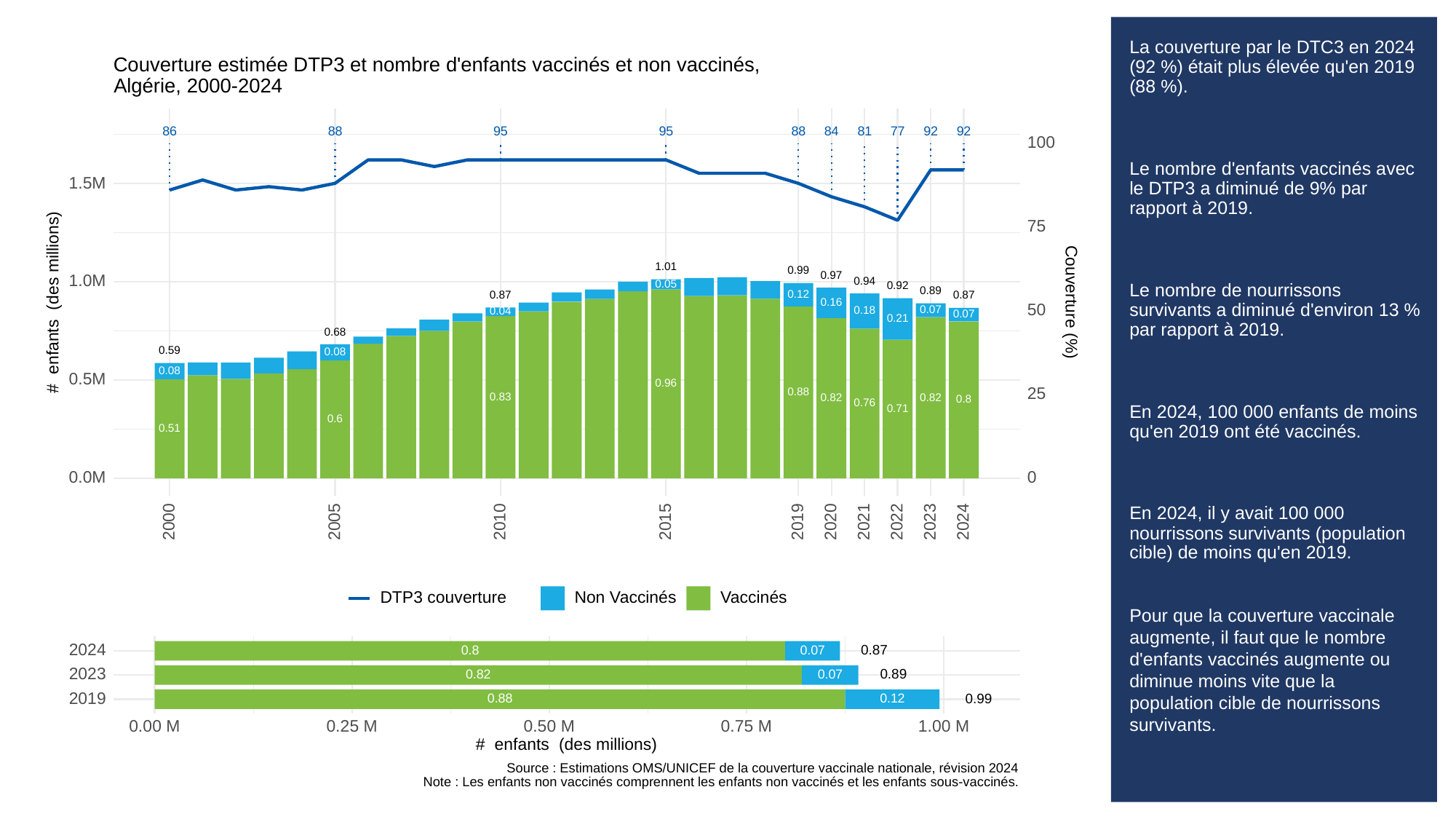

# La couverture par le DTC3 en 2024 (92 %) était plus élevée qu'en 2019 (88 %).

Le nombre d'enfants vaccinés avec le DTP3 a diminué de 9% par rapport à 2019.

Le nombre de nourrissons survivants a diminué d'environ 13 % par rapport à 2019.

En 2024, 100 000 enfants de moins qu'en 2019 ont été vaccinés.

En 2024, il y avait 100 000 nourrissons survivants (population cible) de moins qu'en 2019.

Pour que la couverture vaccinale augmente, il faut que le nombre d'enfants vaccinés augmente ou diminue moins vite que la population cible de nourrissons survivants.

Couverture estimée DTP3 et nombre d'enfants vaccinés et non vaccinés,
Algérie, 2000-2024

86
88
95
95
88
84
81
92
92
77

100

1.5M

75

1.01
0.99
0.97
1.0M
0.94

0.05

0.92

0.89

0.12
0.87

0.87

#  enfants  (des millions)
Couverture (%)

0.16

50
0.07

0.18

0.04

0.07

0.21

0.68

0.59
0.08

0.08

0.5M

0.96

0.88
25
0.83
0.82
0.82
0.8
0.76
0.71
0.6
0.51

0.0M
0

2023
2000
2005
2010
2015
2019
2020
2021
2022
2024

DTP3 couverture
Non Vaccinés
Vaccinés

2024
0.87
0.8
0.07

2023
0.89
0.82
0.07

2019
0.99
0.88
0.12

0.00 M
0.25 M
0.50 M
0.75 M
1.00 M
#  enfants  (des millions)
Source : Estimations OMS/UNICEF de la couverture vaccinale nationale, révision 2024
Note : Les enfants non vaccinés comprennent les enfants non vaccinés et les enfants sous-vaccinés.